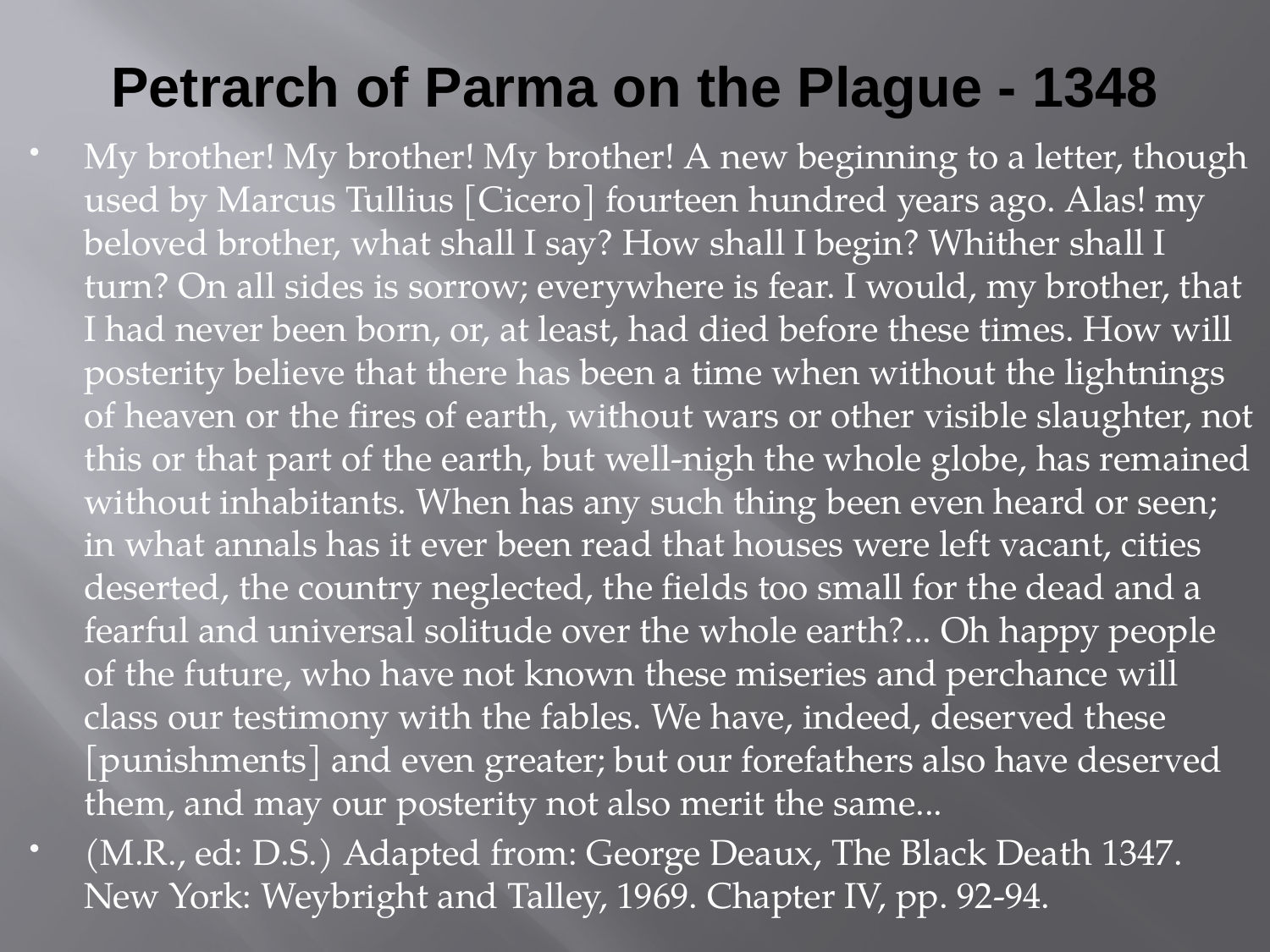

# Petrarch of Parma on the Plague - 1348
My brother! My brother! My brother! A new beginning to a letter, though used by Marcus Tullius [Cicero] fourteen hundred years ago. Alas! my beloved brother, what shall I say? How shall I begin? Whither shall I turn? On all sides is sorrow; everywhere is fear. I would, my brother, that I had never been born, or, at least, had died before these times. How will posterity believe that there has been a time when without the lightnings of heaven or the fires of earth, without wars or other visible slaughter, not this or that part of the earth, but well-nigh the whole globe, has remained without inhabitants. When has any such thing been even heard or seen; in what annals has it ever been read that houses were left vacant, cities deserted, the country neglected, the fields too small for the dead and a fearful and universal solitude over the whole earth?... Oh happy people of the future, who have not known these miseries and perchance will class our testimony with the fables. We have, indeed, deserved these [punishments] and even greater; but our forefathers also have deserved them, and may our posterity not also merit the same...
(M.R., ed: D.S.) Adapted from: George Deaux, The Black Death 1347. New York: Weybright and Talley, 1969. Chapter IV, pp. 92-94.